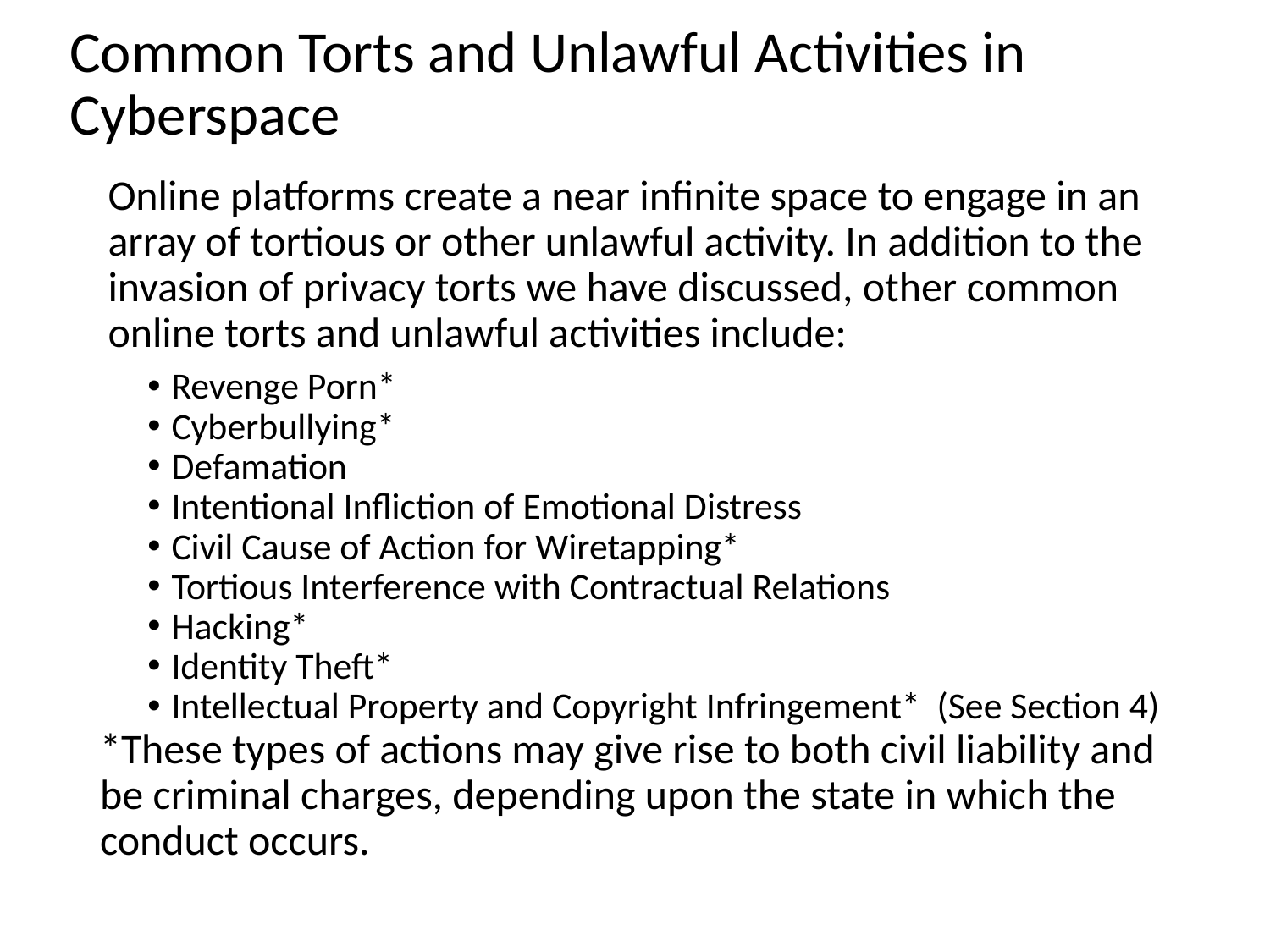

# Common Torts and Unlawful Activities in Cyberspace
Online platforms create a near infinite space to engage in an array of tortious or other unlawful activity. In addition to the invasion of privacy torts we have discussed, other common online torts and unlawful activities include:
Revenge Porn*
Cyberbullying*
Defamation
Intentional Infliction of Emotional Distress
Civil Cause of Action for Wiretapping*
Tortious Interference with Contractual Relations
Hacking*
Identity Theft*
Intellectual Property and Copyright Infringement*  (See Section 4)
*These types of actions may give rise to both civil liability and be criminal charges, depending upon the state in which the conduct occurs.